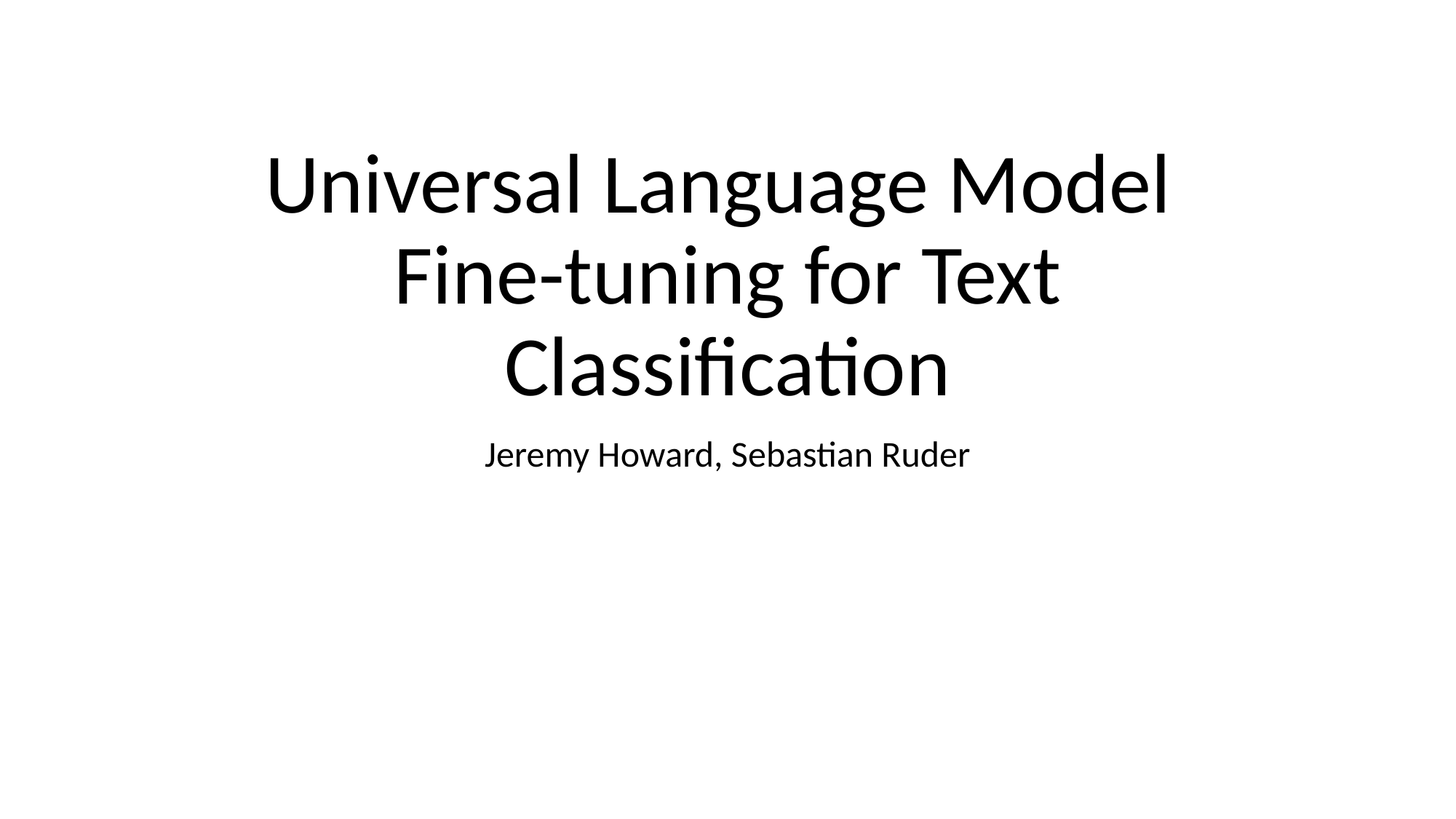

# Universal Language Model Fine-tuning for Text Classification
Jeremy Howard, Sebastian Ruder